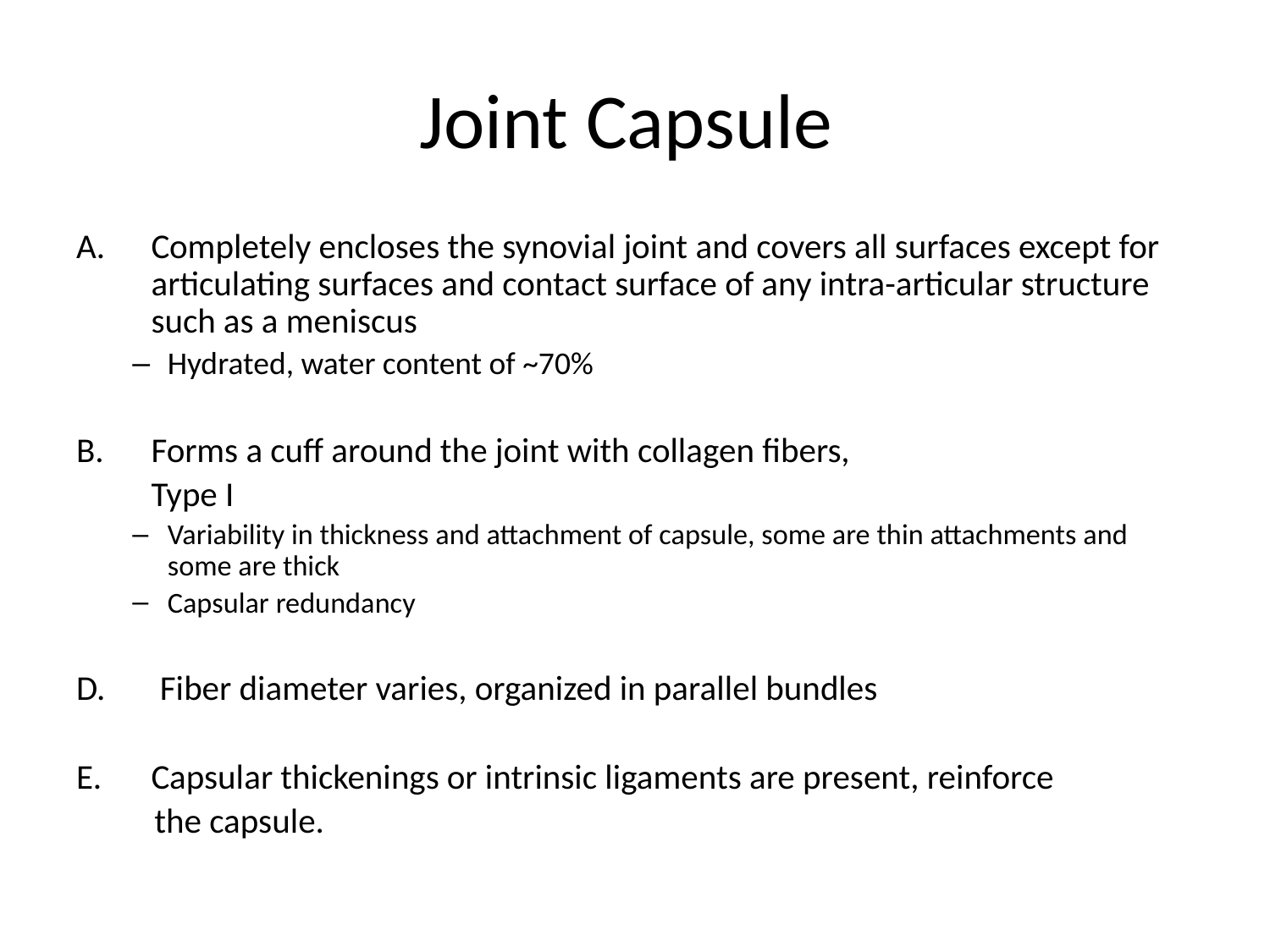

# Joint Capsule
Completely encloses the synovial joint and covers all surfaces except for articulating surfaces and contact surface of any intra-articular structure such as a meniscus
Hydrated, water content of ~70%

Forms a cuff around the joint with collagen fibers,
	Type I
Variability in thickness and attachment of capsule, some are thin attachments and some are thick
Capsular redundancy

D.       Fiber diameter varies, organized in parallel bundles

Capsular thickenings or intrinsic ligaments are present, reinforce
          the capsule.